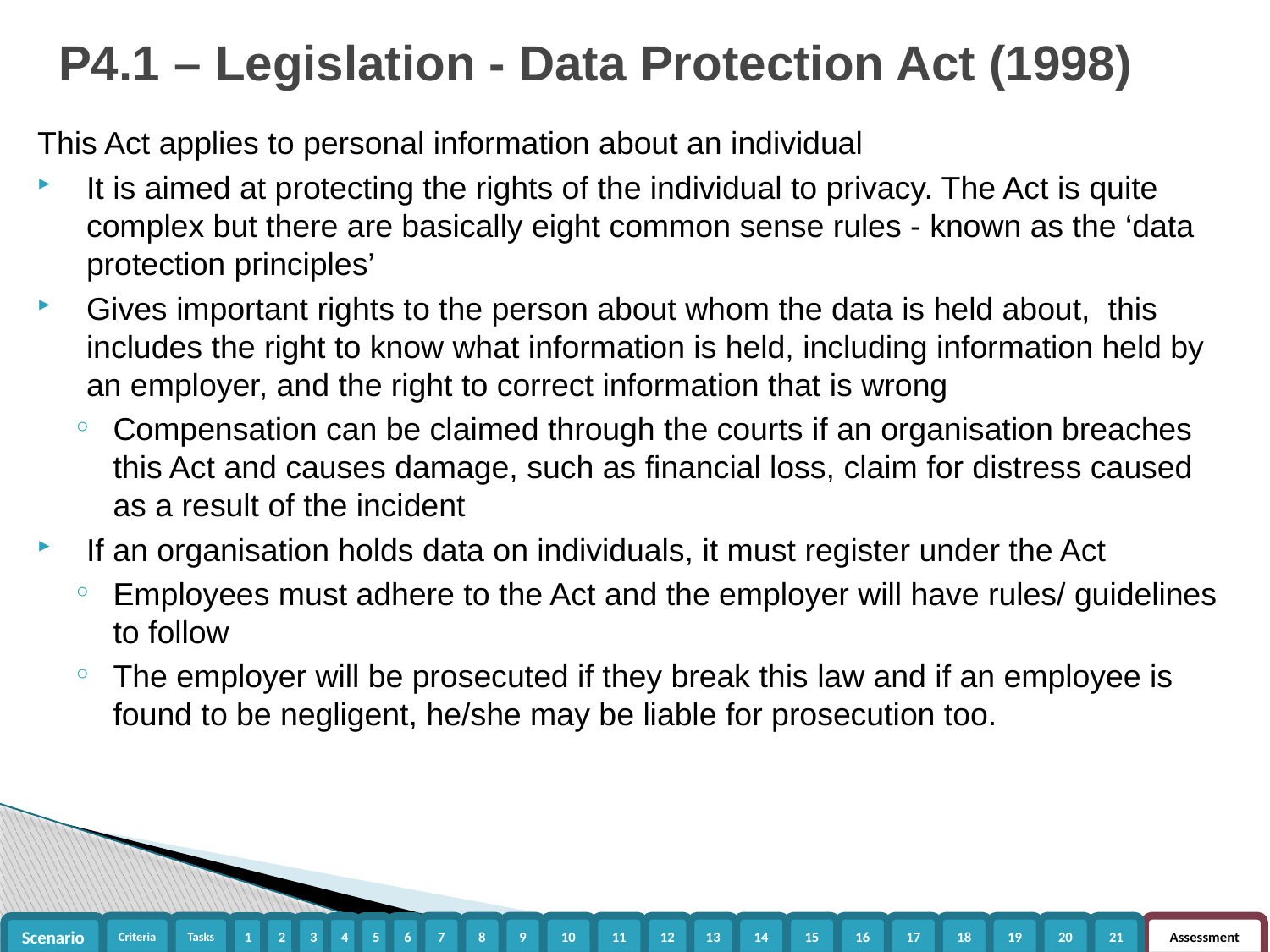

# P4.1 – Legislation - Data Protection Act (1998)
This Act applies to personal information about an individual
It is aimed at protecting the rights of the individual to privacy. The Act is quite complex but there are basically eight common sense rules - known as the ‘data protection principles’
Gives important rights to the person about whom the data is held about,  this includes the right to know what information is held, including information held by an employer, and the right to correct information that is wrong
Compensation can be claimed through the courts if an organisation breaches this Act and causes damage, such as financial loss, claim for distress caused as a result of the incident
If an organisation holds data on individuals, it must register under the Act
Employees must adhere to the Act and the employer will have rules/ guidelines to follow
The employer will be prosecuted if they break this law and if an employee is found to be negligent, he/she may be liable for prosecution too.